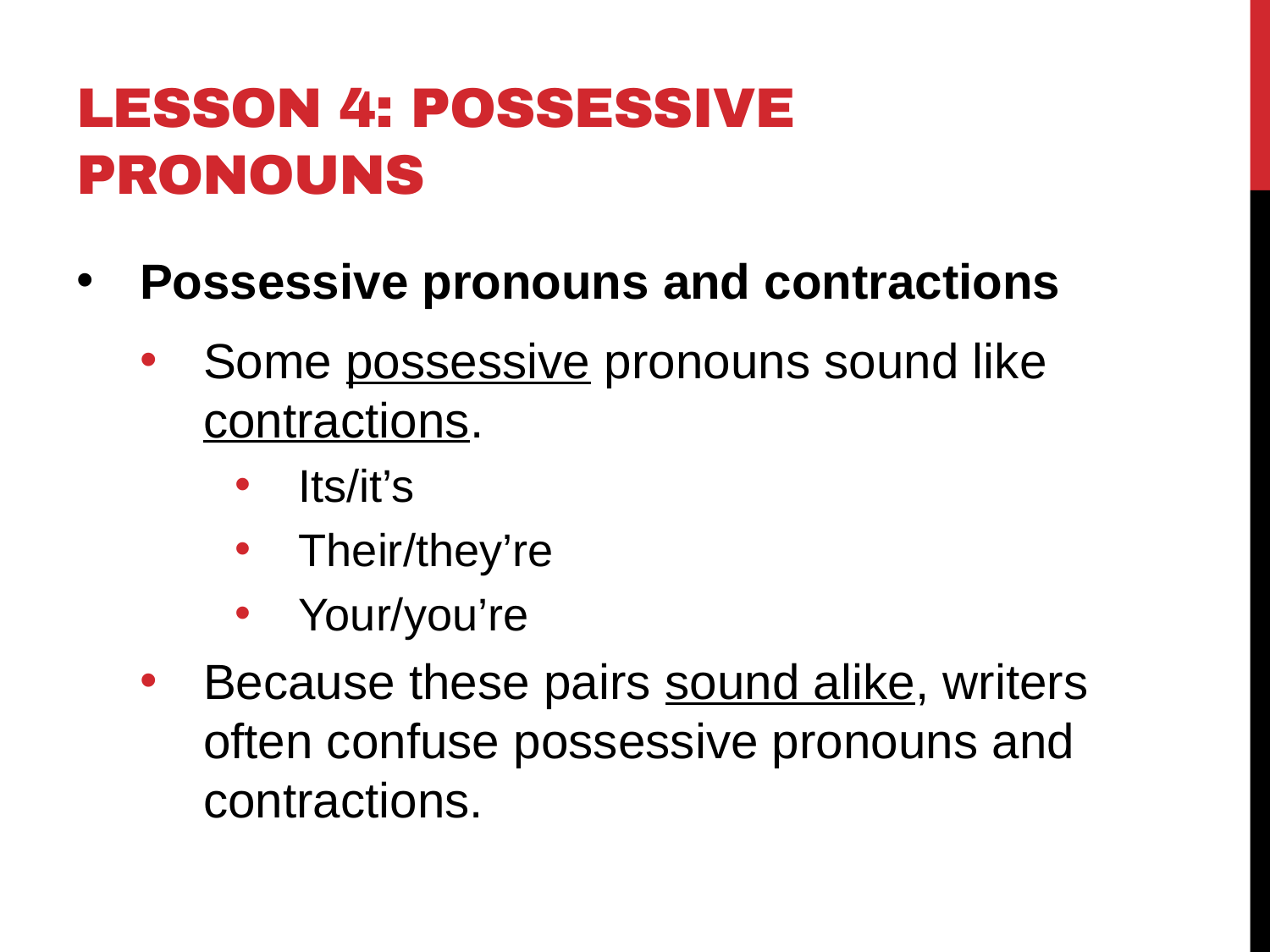

# Lesson 4: Possessive Pronouns
Possessive pronouns and contractions
Some possessive pronouns sound like contractions.
Its/it’s
Their/they’re
Your/you’re
Because these pairs sound alike, writers often confuse possessive pronouns and contractions.